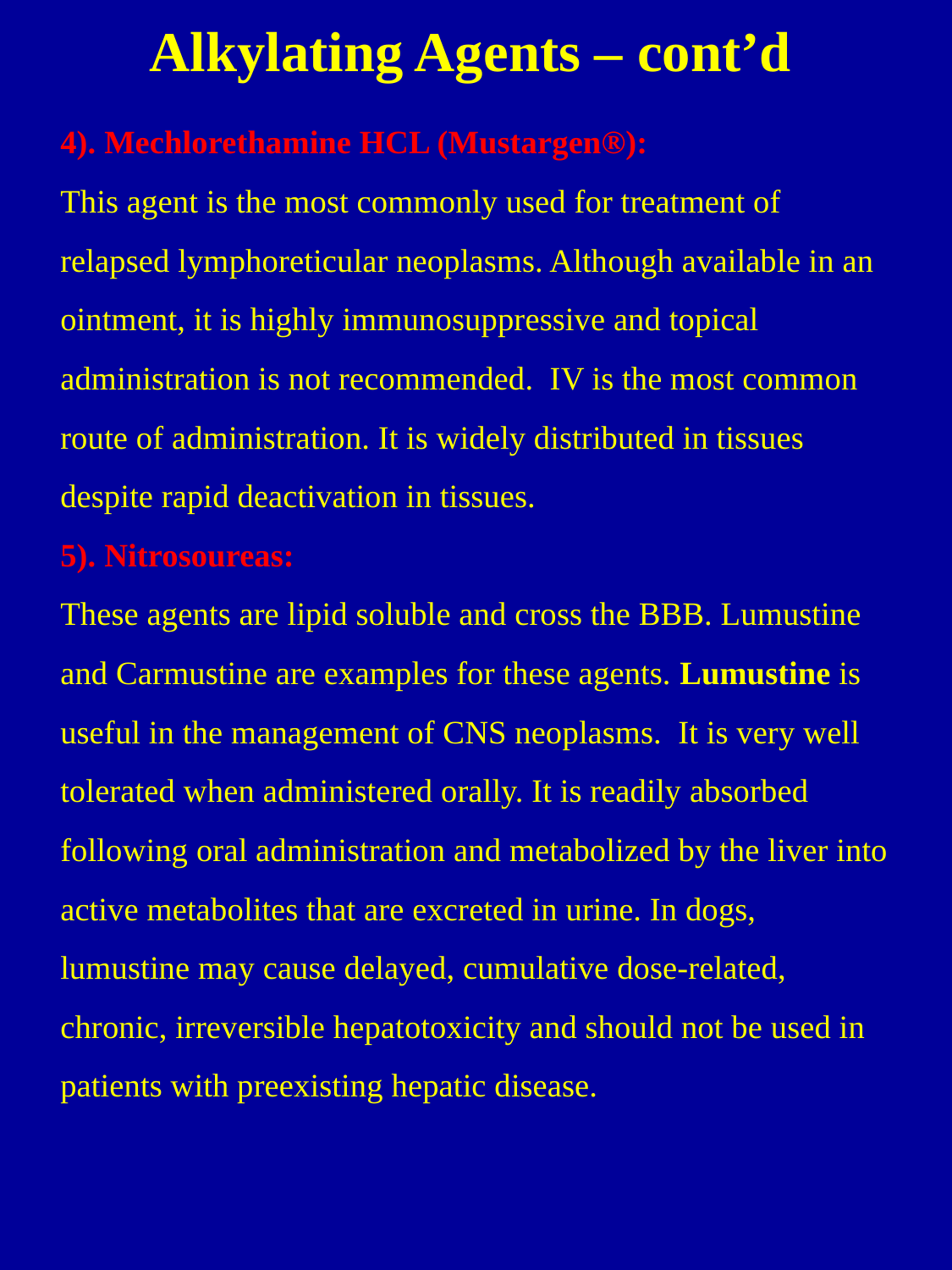

# Alkylating Agents – cont’d
4). Mechlorethamine HCL (Mustargen®):
This agent is the most commonly used for treatment of relapsed lymphoreticular neoplasms. Although available in an ointment, it is highly immunosuppressive and topical administration is not recommended.  IV is the most common route of administration. It is widely distributed in tissues despite rapid deactivation in tissues.
5). Nitrosoureas:
These agents are lipid soluble and cross the BBB. Lumustine and Carmustine are examples for these agents. Lumustine is useful in the management of CNS neoplasms.  It is very well tolerated when administered orally. It is readily absorbed following oral administration and metabolized by the liver into active metabolites that are excreted in urine. In dogs, lumustine may cause delayed, cumulative dose-related, chronic, irreversible hepatotoxicity and should not be used in patients with preexisting hepatic disease.